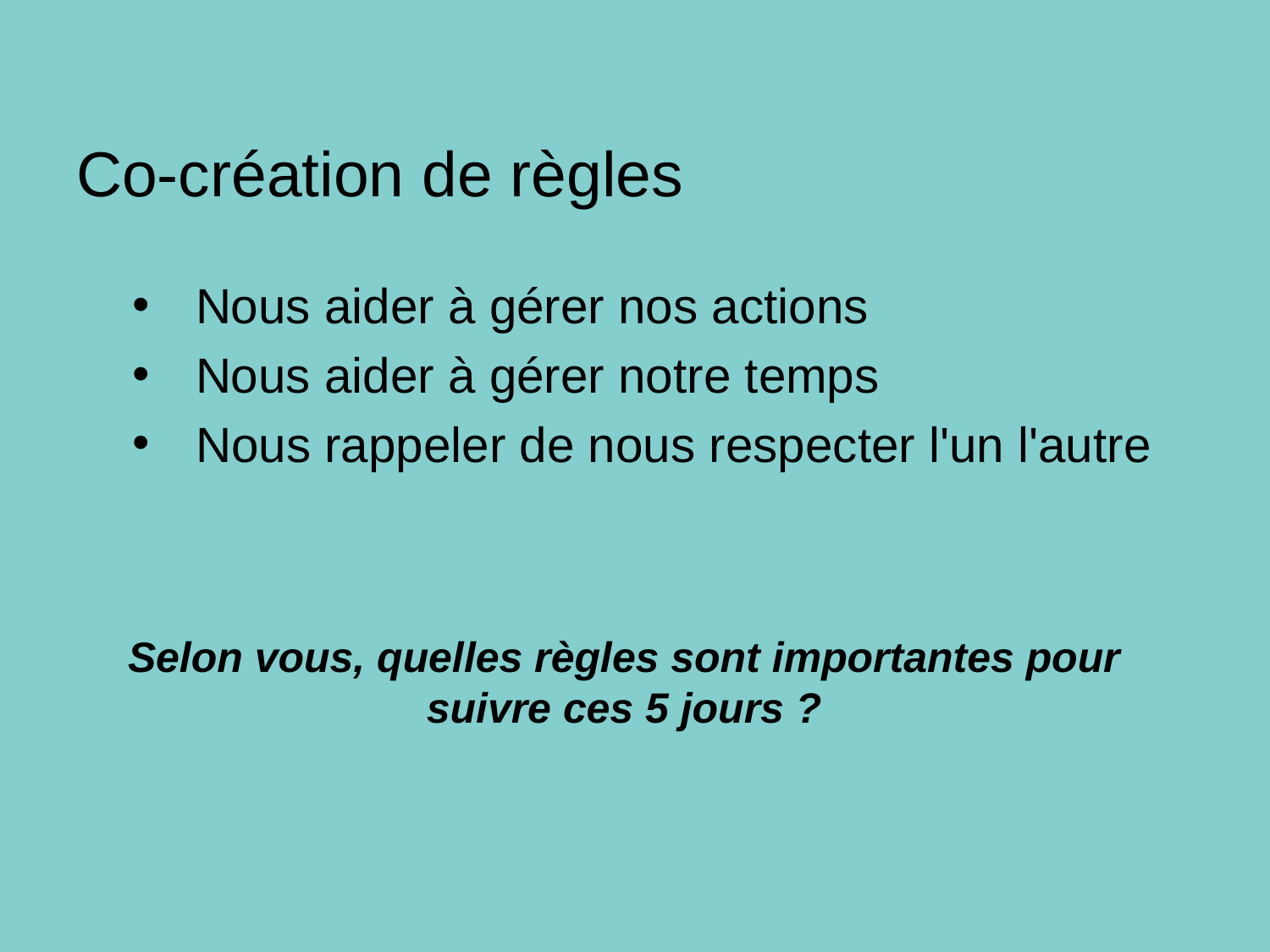

# Co-création de règles
Nous aider à gérer nos actions
Nous aider à gérer notre temps
Nous rappeler de nous respecter l'un l'autre
Selon vous, quelles règles sont importantes pour suivre ces 5 jours ?